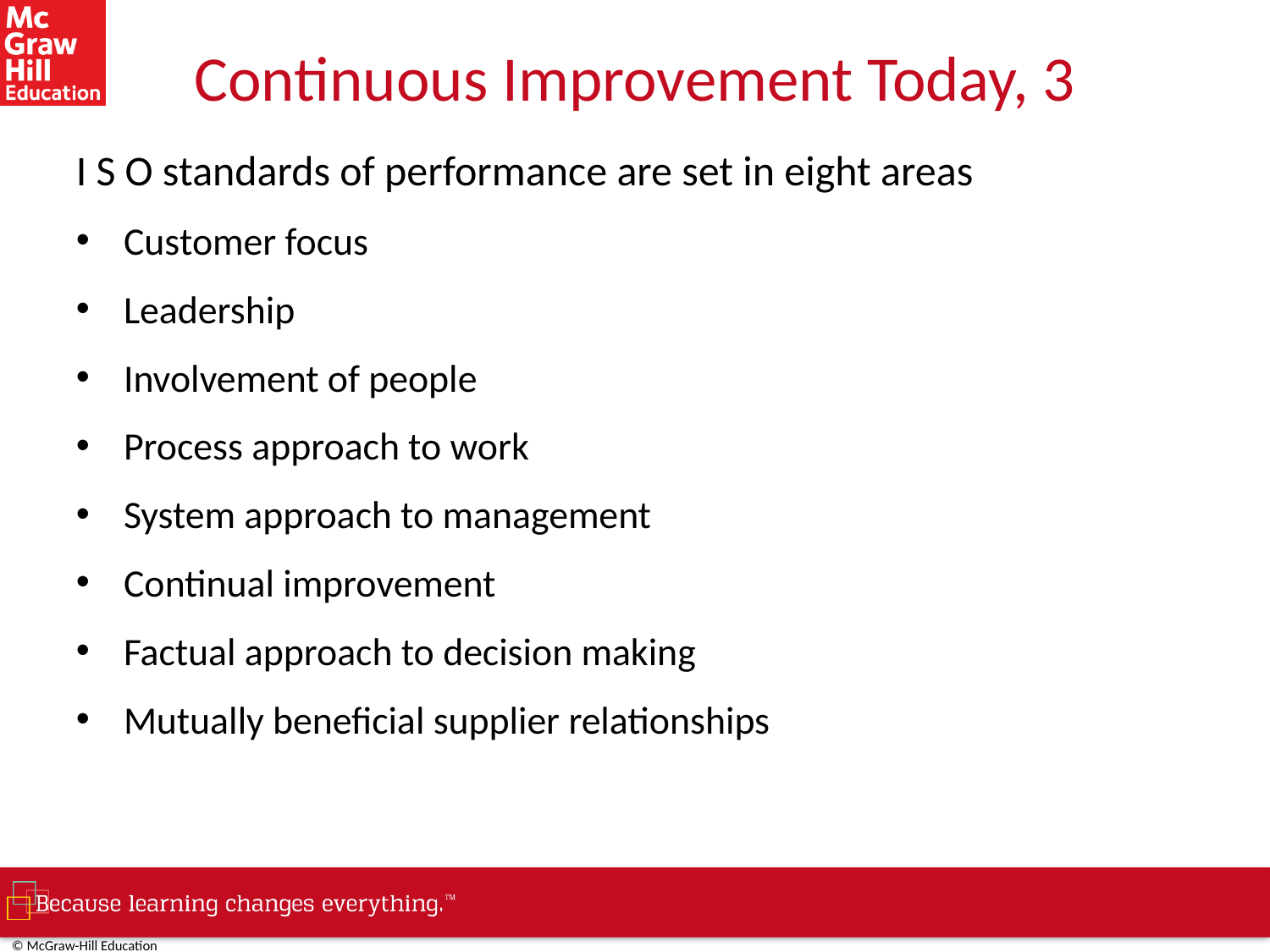

# Continuous Improvement Today, 3
I S O standards of performance are set in eight areas
Customer focus
Leadership
Involvement of people
Process approach to work
System approach to management
Continual improvement
Factual approach to decision making
Mutually beneficial supplier relationships